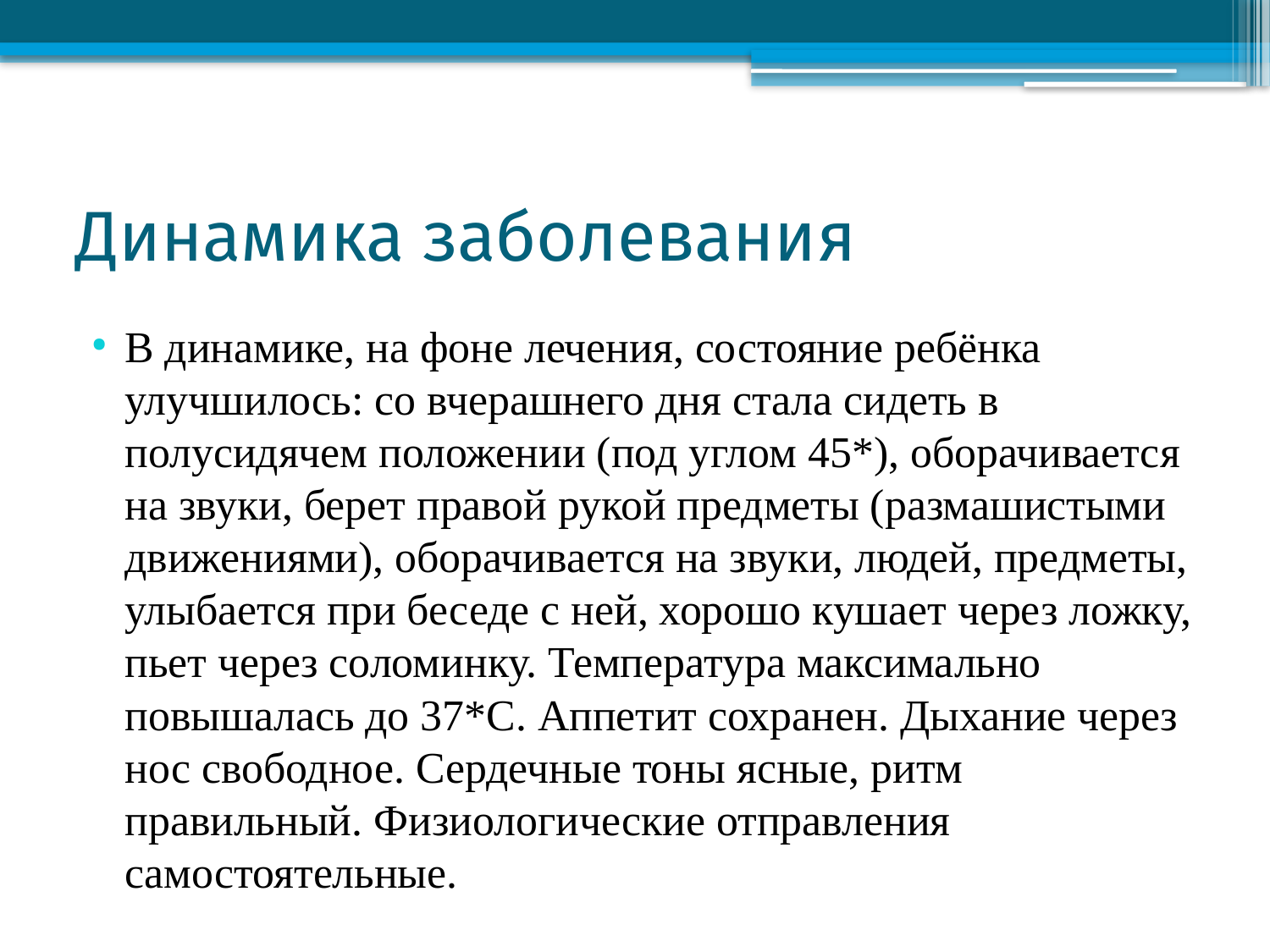

# Динамика заболевания
В динамике, на фоне лечения, состояние ребёнка улучшилось: со вчерашнего дня стала сидеть в полусидячем положении (под углом 45*), оборачивается на звуки, берет правой рукой предметы (размашистыми движениями), оборачивается на звуки, людей, предметы, улыбается при беседе с ней, хорошо кушает через ложку, пьет через соломинку. Температура максимально повышалась до 37*С. Аппетит сохранен. Дыхание через нос свободное. Сердечные тоны ясные, ритм правильный. Физиологические отправления самостоятельные.